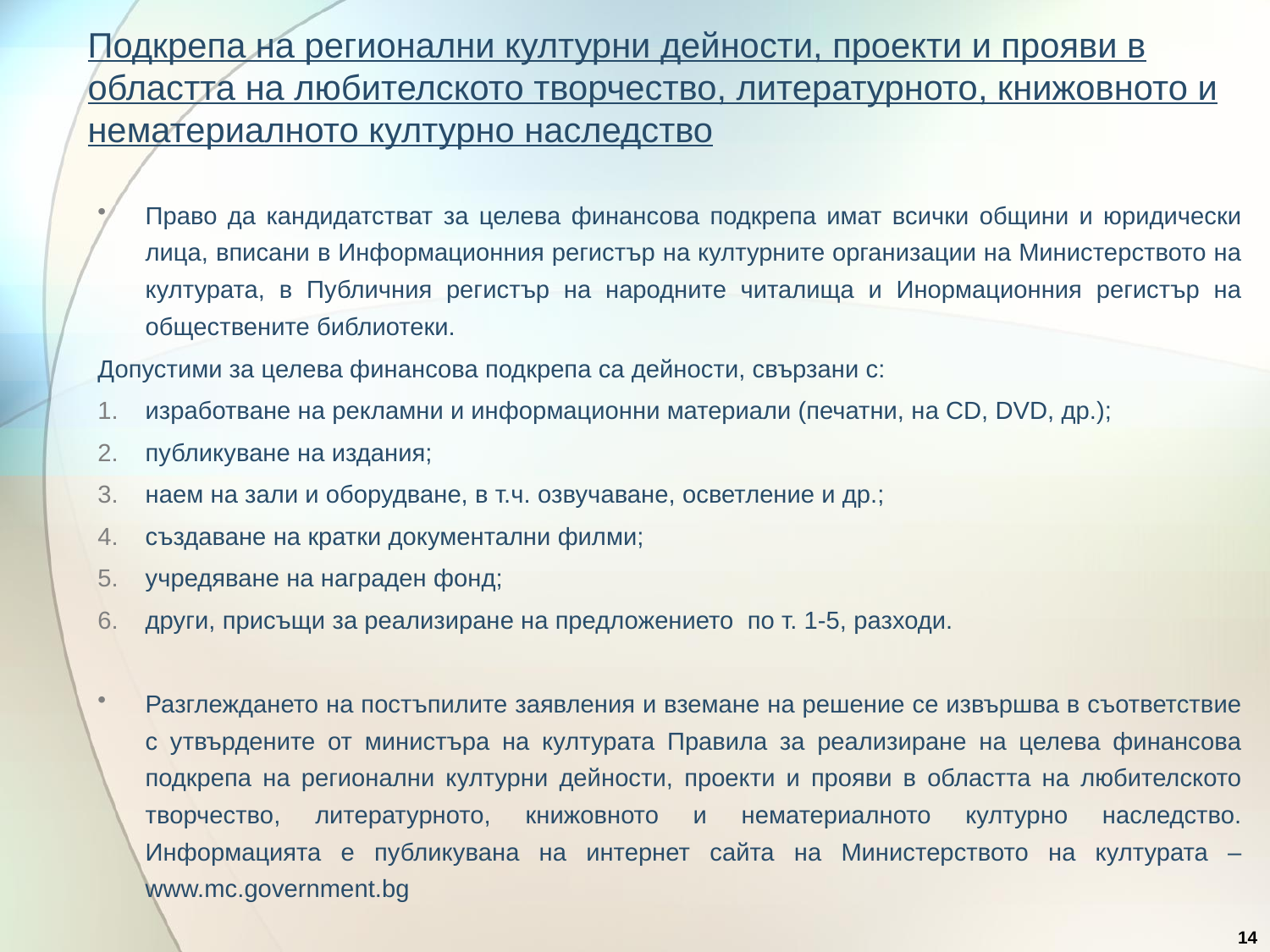

# Подкрепа на регионални културни дейности, проекти и прояви в областта на любителското творчество, литературното, книжовното и нематериалното културно наследство
Право да кандидатстват за целева финансова подкрепа имат всички общини и юридически лица, вписани в Информационния регистър на културните организации на Министерството на културата, в Публичния регистър на народните читалища и Инормационния регистър на обществените библиотеки.
Допустими за целева финансова подкрепа са дейности, свързани с:
изработване на рекламни и информационни материали (печатни, на CD, DVD, др.);
публикуване на издания;
наем на зали и оборудване, в т.ч. озвучаване, осветление и др.;
създаване на кратки документални филми;
учредяване на награден фонд;
други, присъщи за реализиране на предложението  по т. 1-5, разходи.

Разглеждането на постъпилите заявления и вземане на решение се извършва в съответствие с утвърдените от министъра на културата Правила за реализиране на целева финансова подкрепа на регионални културни дейности, проекти и прояви в областта на любителското творчество, литературното, книжовното и нематериалното културно наследство. Информацията е публикувана на интернет сайта на Министерството на културата – www.mc.government.bg

14